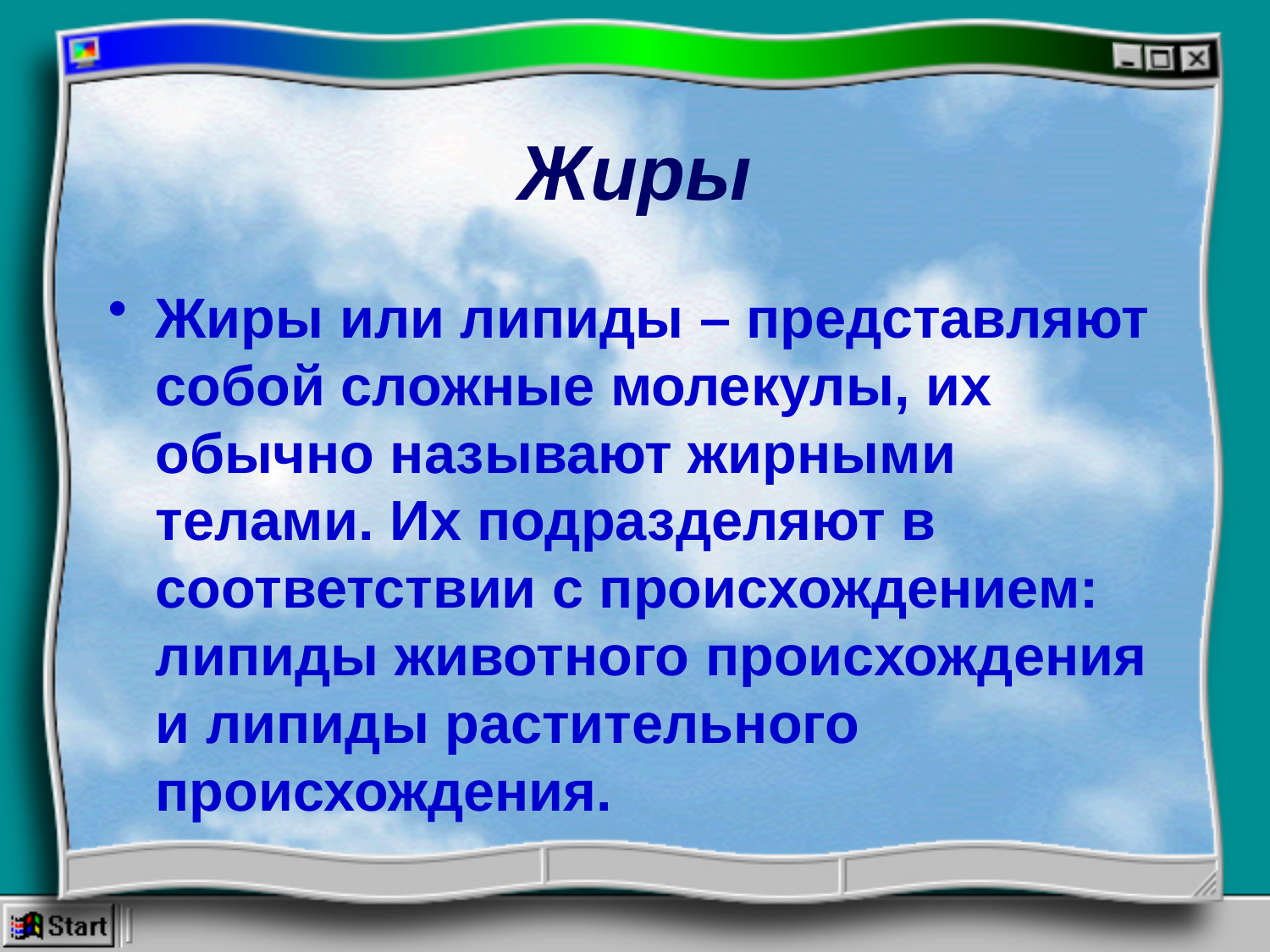

# Жиры
Жиры или липиды – представляют собой сложные молекулы, их обычно называют жирными телами. Их подразделяют в соответствии с происхождением: липиды животного происхождения и липиды растительного происхождения.